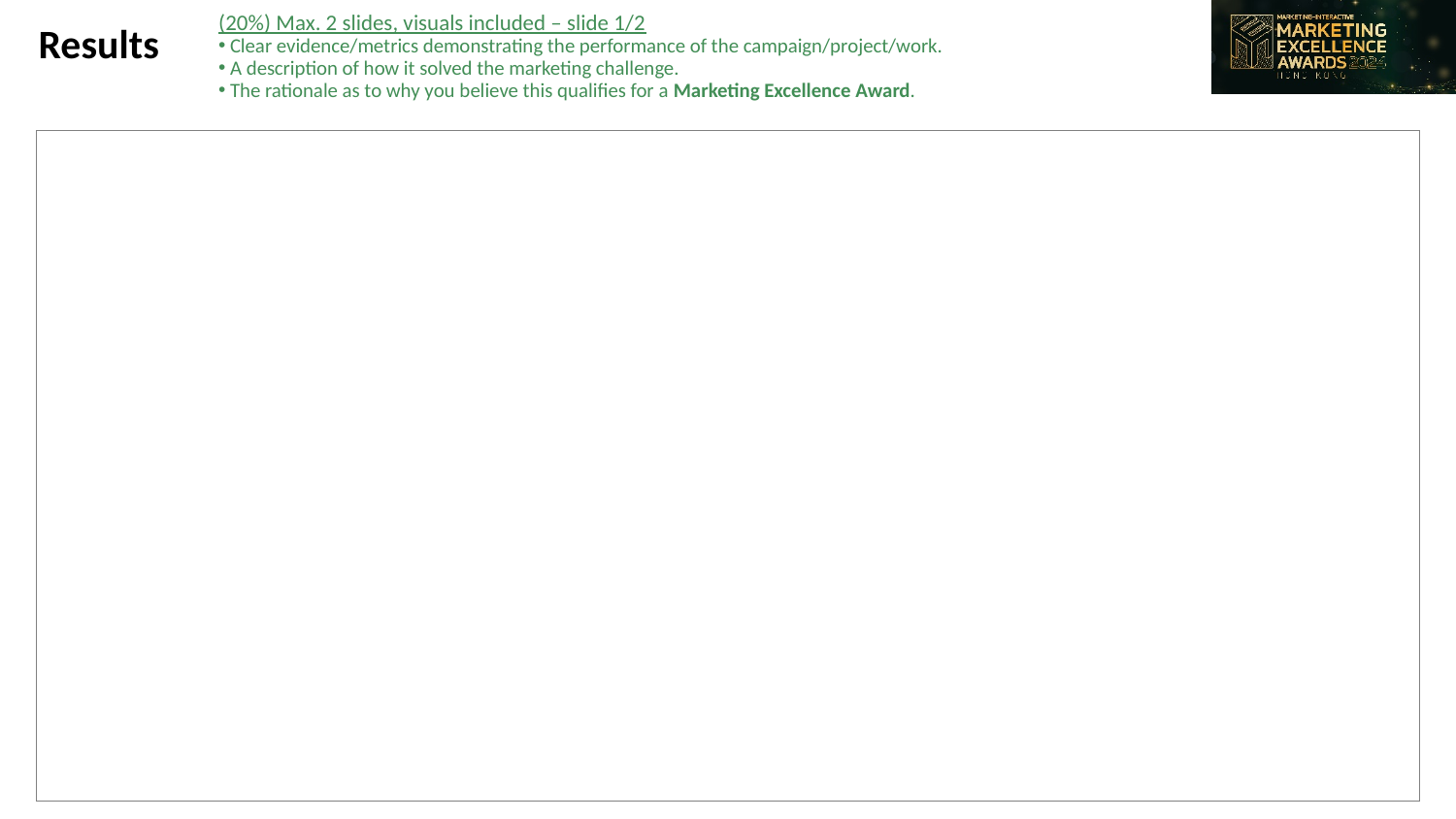

Results
(20%) Max. 2 slides, visuals included – slide 1/2
 Clear evidence/metrics demonstrating the performance of the campaign/project/work.
 A description of how it solved the marketing challenge.
 The rationale as to why you believe this qualifies for a Marketing Excellence Award.
|  |
| --- |